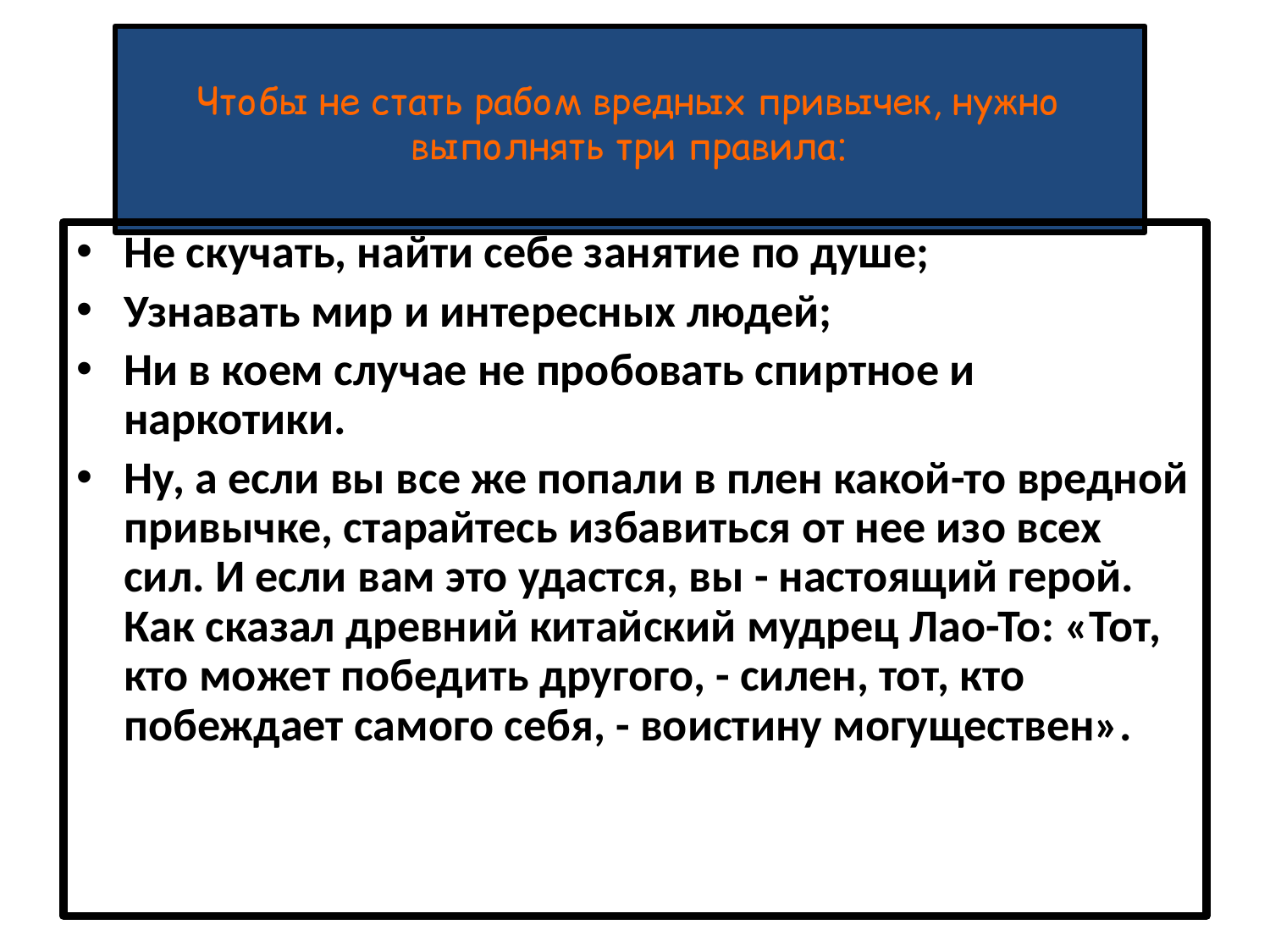

Чтобы не стать рабом вредных привычек, нужно выполнять три правила:
Не скучать, найти себе занятие по душе;
Узнавать мир и интересных людей;
Ни в коем случае не пробовать спиртное и наркотики.
Ну, а если вы все же попали в плен какой-то вредной привычке, старайтесь избавиться от нее изо всех сил. И если вам это удастся, вы - настоящий герой. Как сказал древний китайский мудрец Лао-То: «Тот, кто может победить другого, - силен, тот, кто побеждает самого себя, - воистину могуществен».